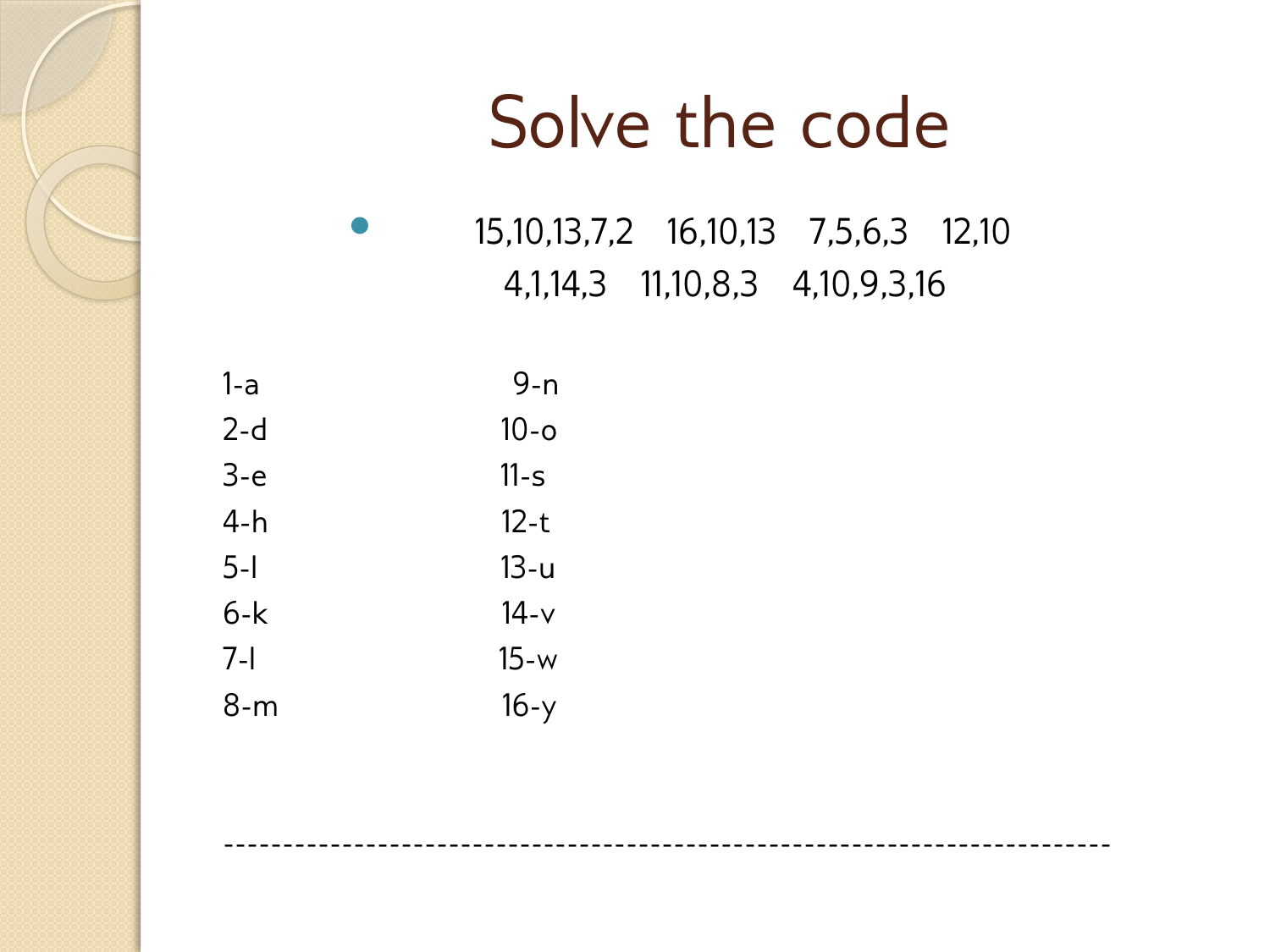

# Solve the code
15,10,13,7,2   16,10,13   7,5,6,3   12,10
4,1,14,3   11,10,8,3   4,10,9,3,16

1-a                          9-n
2-d                        10-o
3-e                        11-s
4-h                        12-t
5-I                         13-u
6-k                        14-v
7-l                         15-w
8-m                       16-y

---------------------------------------------------------------------------